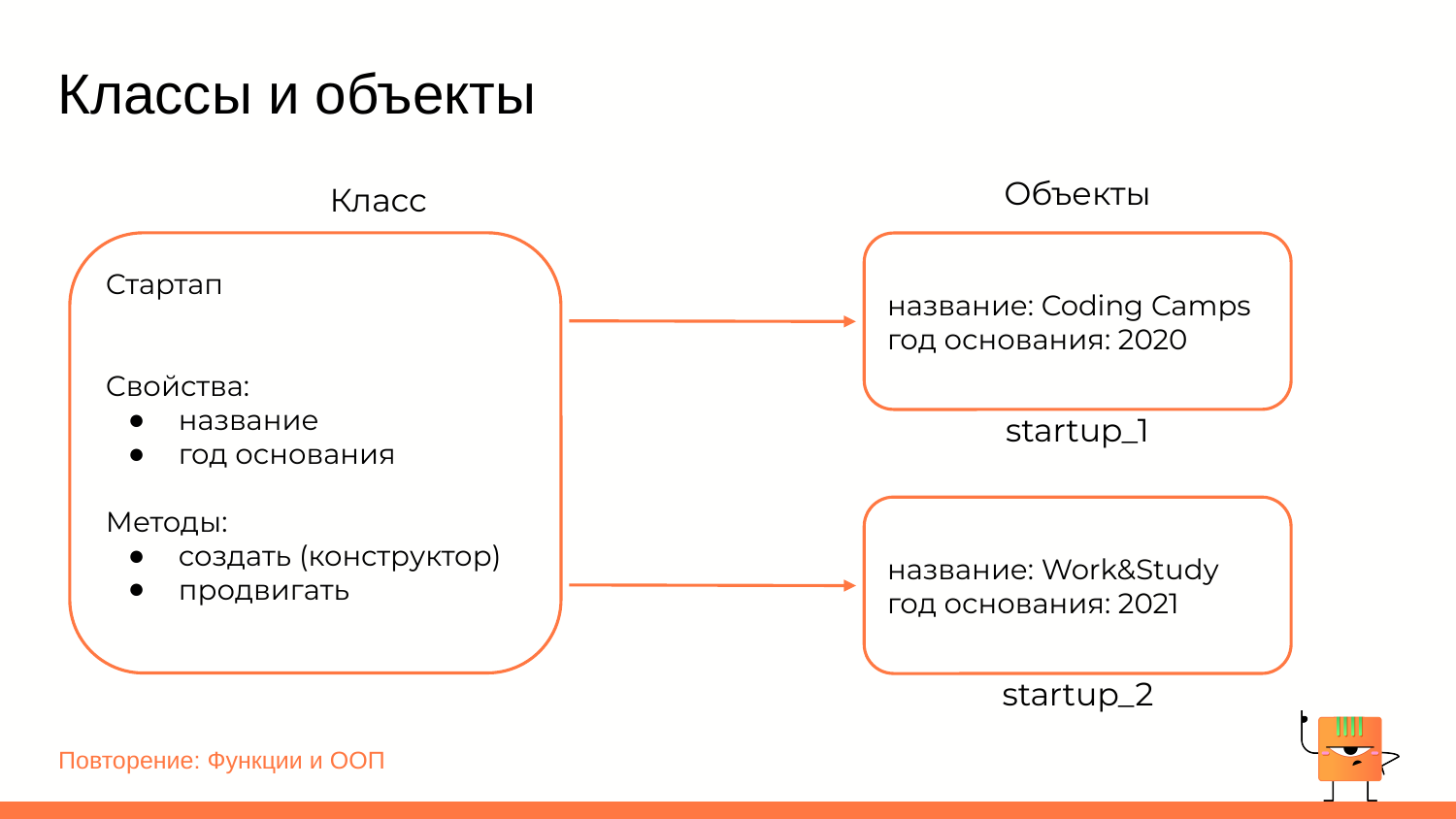

# Классы и объекты
Объекты
Класс
Стартап

Свойства:
название
год основания

Методы:
создать (конструктор)
продвигать

название: Coding Camps
год основания: 2020
startup_1
название: Work&Study
год основания: 2021
startup_2
Повторение: Функции и ООП